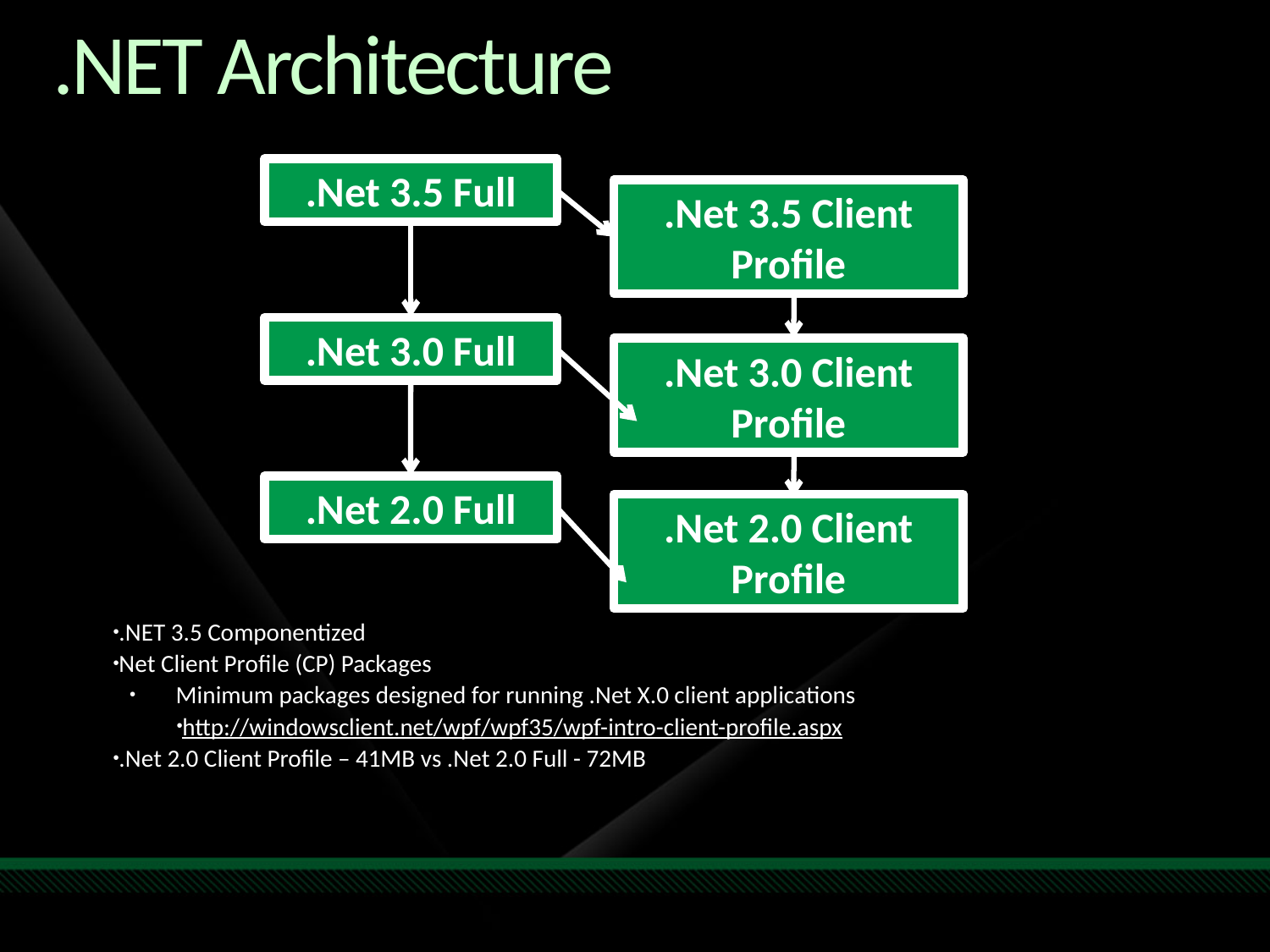

# .NET Architecture
.Net 3.5 Full
.Net 3.5 Client Profile
.Net 3.0 Full
.Net 3.0 Client Profile
.Net 2.0 Full
.Net 2.0 Client Profile
.NET 3.5 Componentized
Net Client Profile (CP) Packages
Minimum packages designed for running .Net X.0 client applications
http://windowsclient.net/wpf/wpf35/wpf-intro-client-profile.aspx
.Net 2.0 Client Profile – 41MB vs .Net 2.0 Full - 72MB